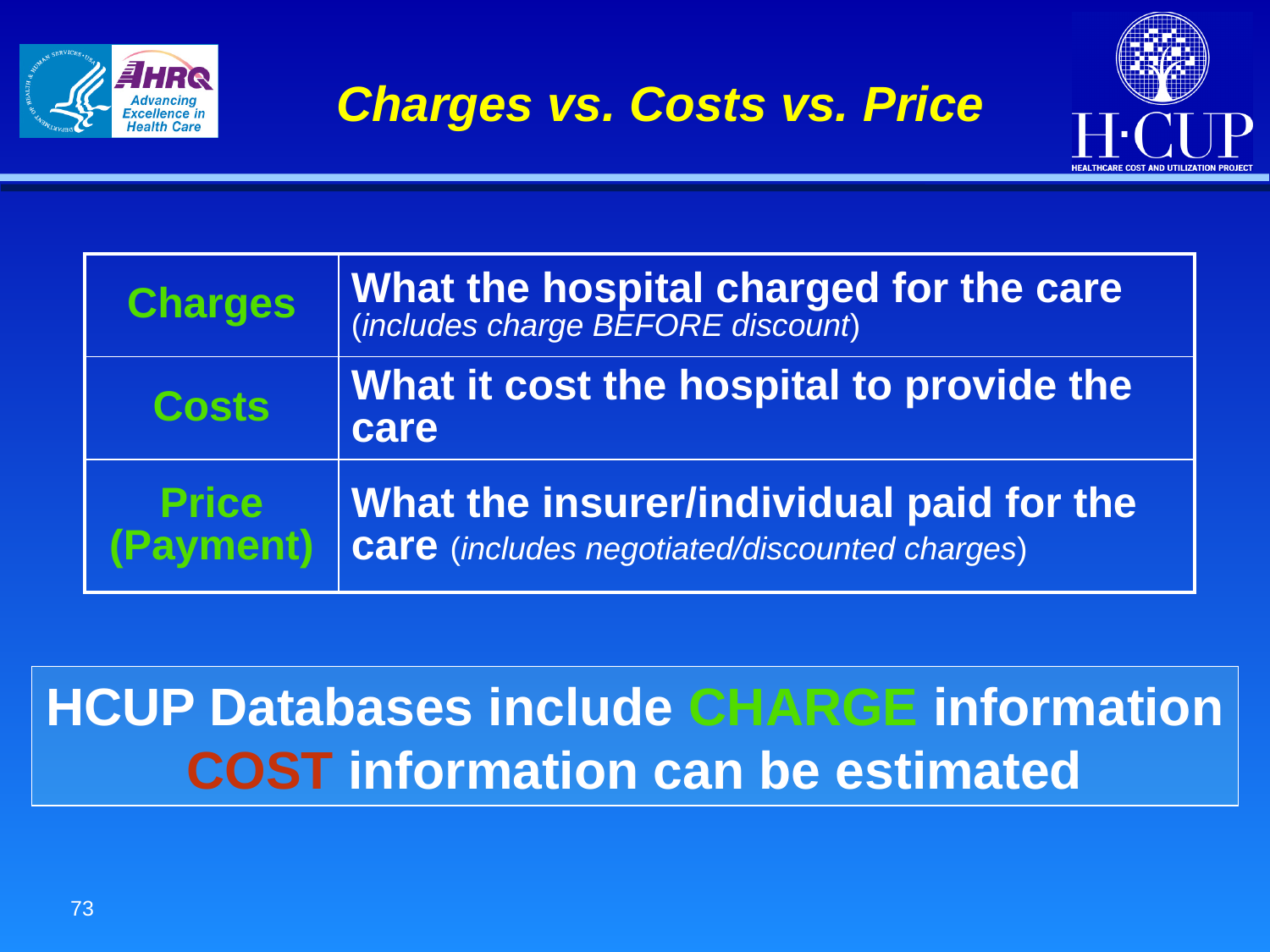

# Charges vs. Costs vs. Price
| Charges | What the hospital charged for the care (includes charge BEFORE discount) |
| --- | --- |
| Costs | What it cost the hospital to provide the care |
| Price (Payment) | What the insurer/individual paid for the care (includes negotiated/discounted charges) |
HCUP Databases include CHARGE information
COST information can be estimated
73